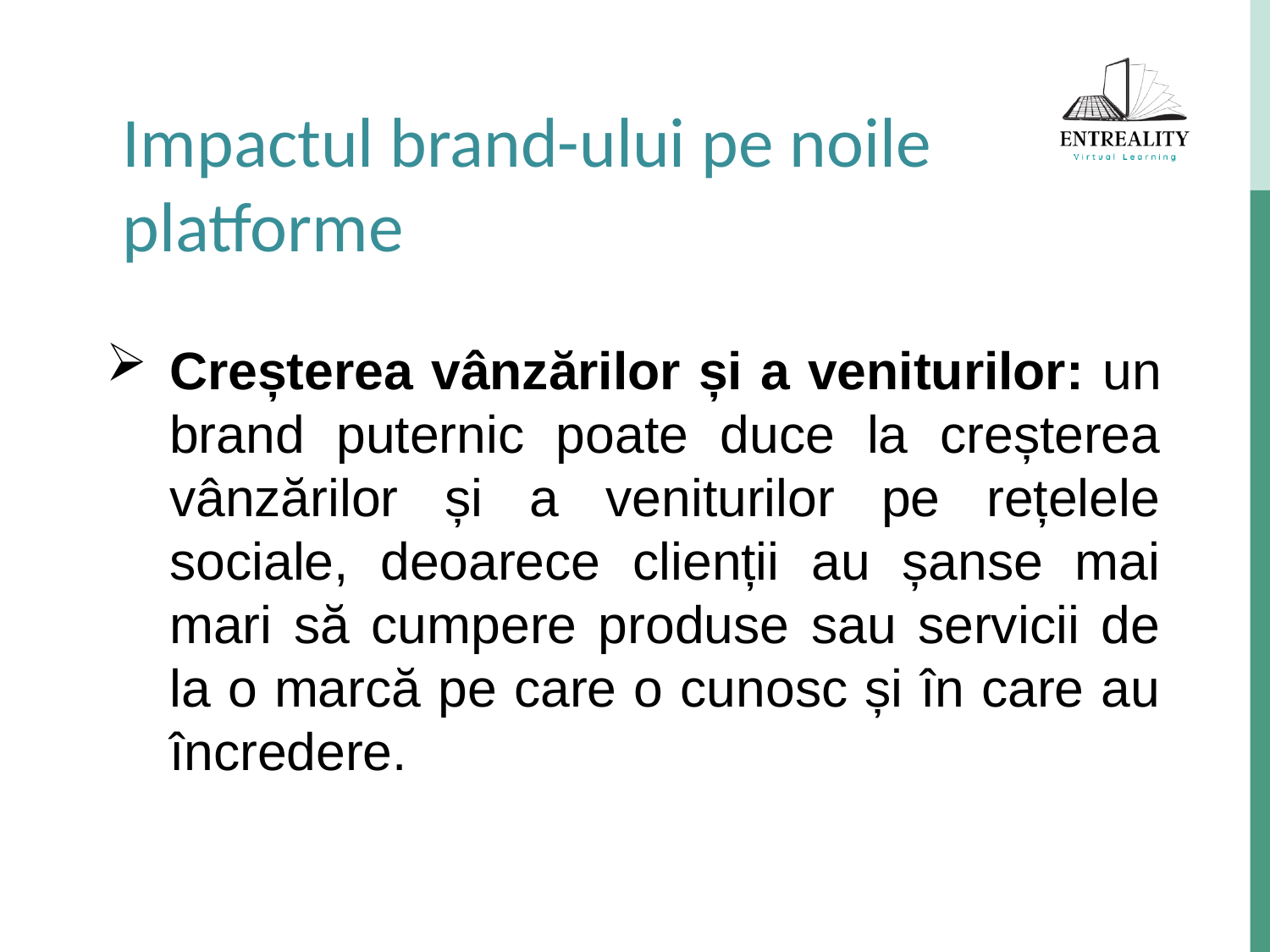

Impactul brand-ului pe noile platforme
Creșterea vânzărilor și a veniturilor: un brand puternic poate duce la creșterea vânzărilor și a veniturilor pe rețelele sociale, deoarece clienții au șanse mai mari să cumpere produse sau servicii de la o marcă pe care o cunosc și în care au încredere.